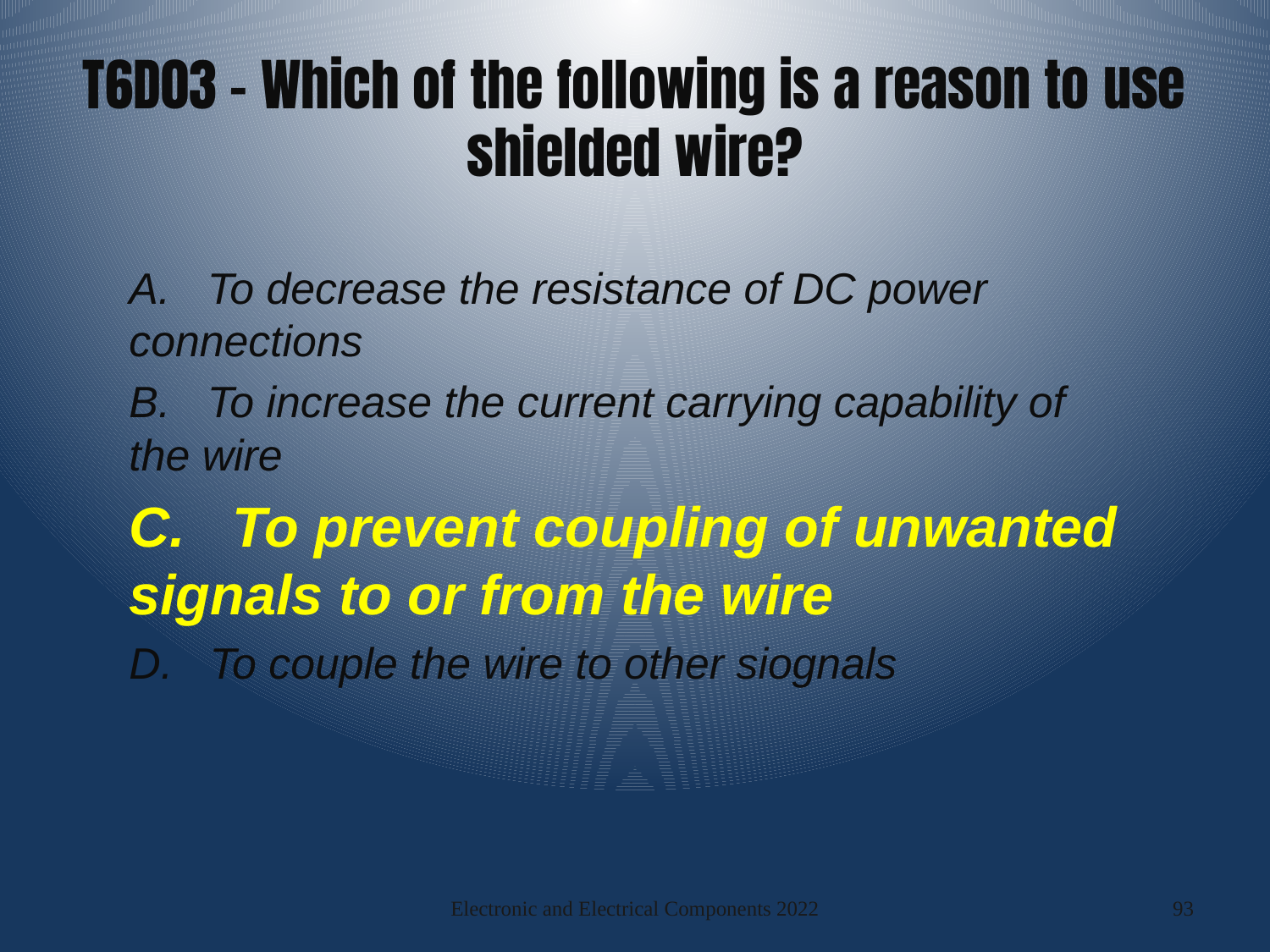

# T6D03 – Which of the following is a reason to use shielded wire?
A.   To decrease the resistance of DC power connections
B.   To increase the current carrying capability of the wire
C.   To prevent coupling of unwanted signals to or from the wire
D.   To couple the wire to other siognals

Electronic and Electrical Components 2022
93